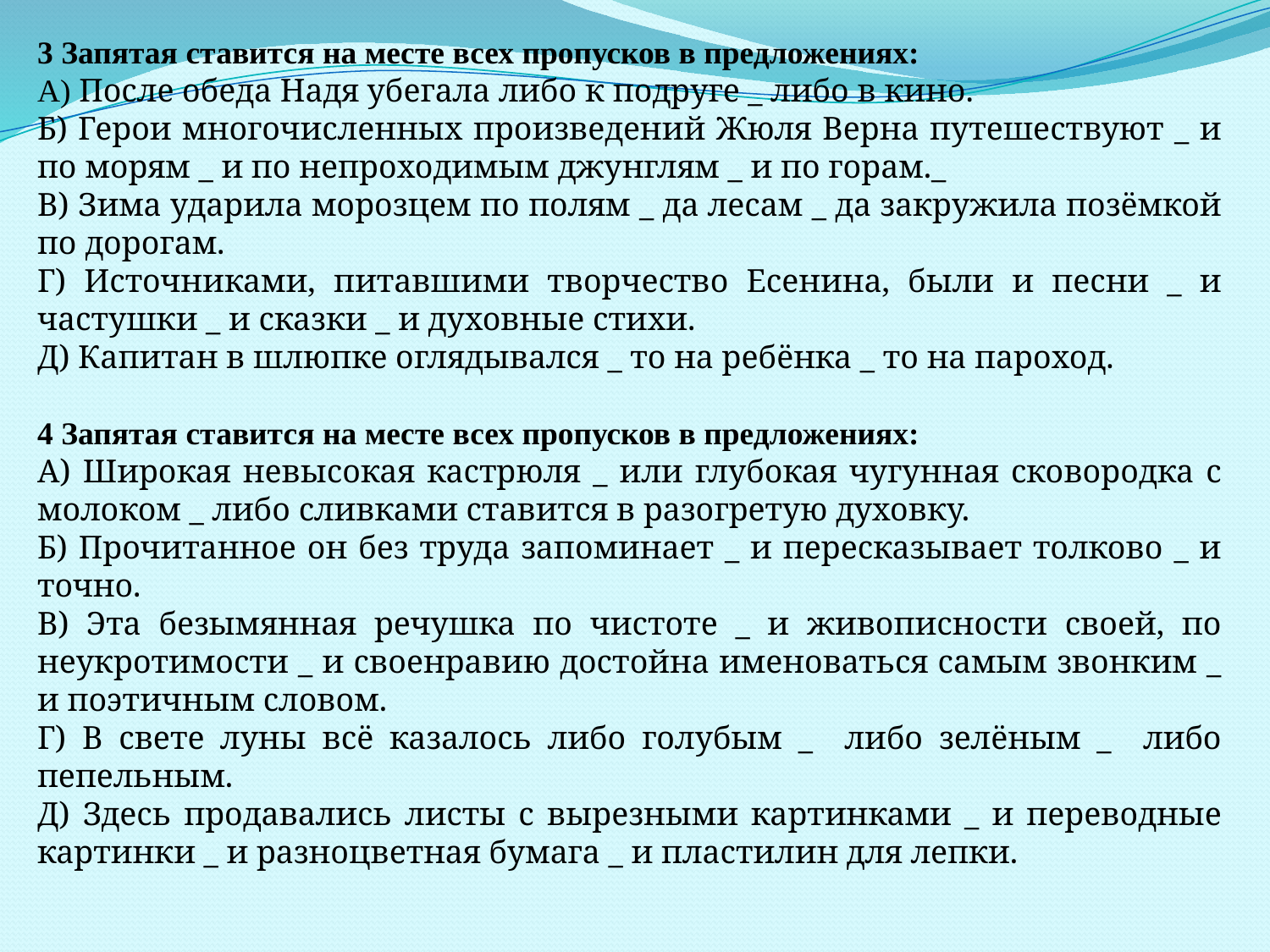

3 Запятая ставится на месте всех пропусков в предложениях:
А) После обеда Надя убегала либо к подруге _ либо в кино.
Б) Герои многочисленных произведений Жюля Верна путешествуют _ и по морям _ и по непроходимым джунглям _ и по горам._
В) Зима ударила морозцем по полям _ да лесам _ да закружила позёмкой по дорогам.
Г) Источниками, питавшими творчество Есенина, были и песни _ и частушки _ и сказки _ и духовные стихи.
Д) Капитан в шлюпке оглядывался _ то на ребёнка _ то на пароход.

4 Запятая ставится на месте всех пропусков в предложениях:
А) Широкая невысокая кастрюля _ или глубокая чугунная сковородка с молоком _ либо сливками ставится в разогретую духовку.
Б) Прочитанное он без труда запоминает _ и пересказывает толково _ и точно.
В) Эта безымянная речушка по чистоте _ и живописности своей, по неукротимости _ и своенравию достойна именоваться самым звонким _ и поэтичным словом.
Г) В свете луны всё казалось либо голубым _  либо зелёным _  либо пепельным.
Д) Здесь продавались листы с вырезными картинками _ и переводные картинки _ и разноцветная бумага _ и пластилин для лепки.